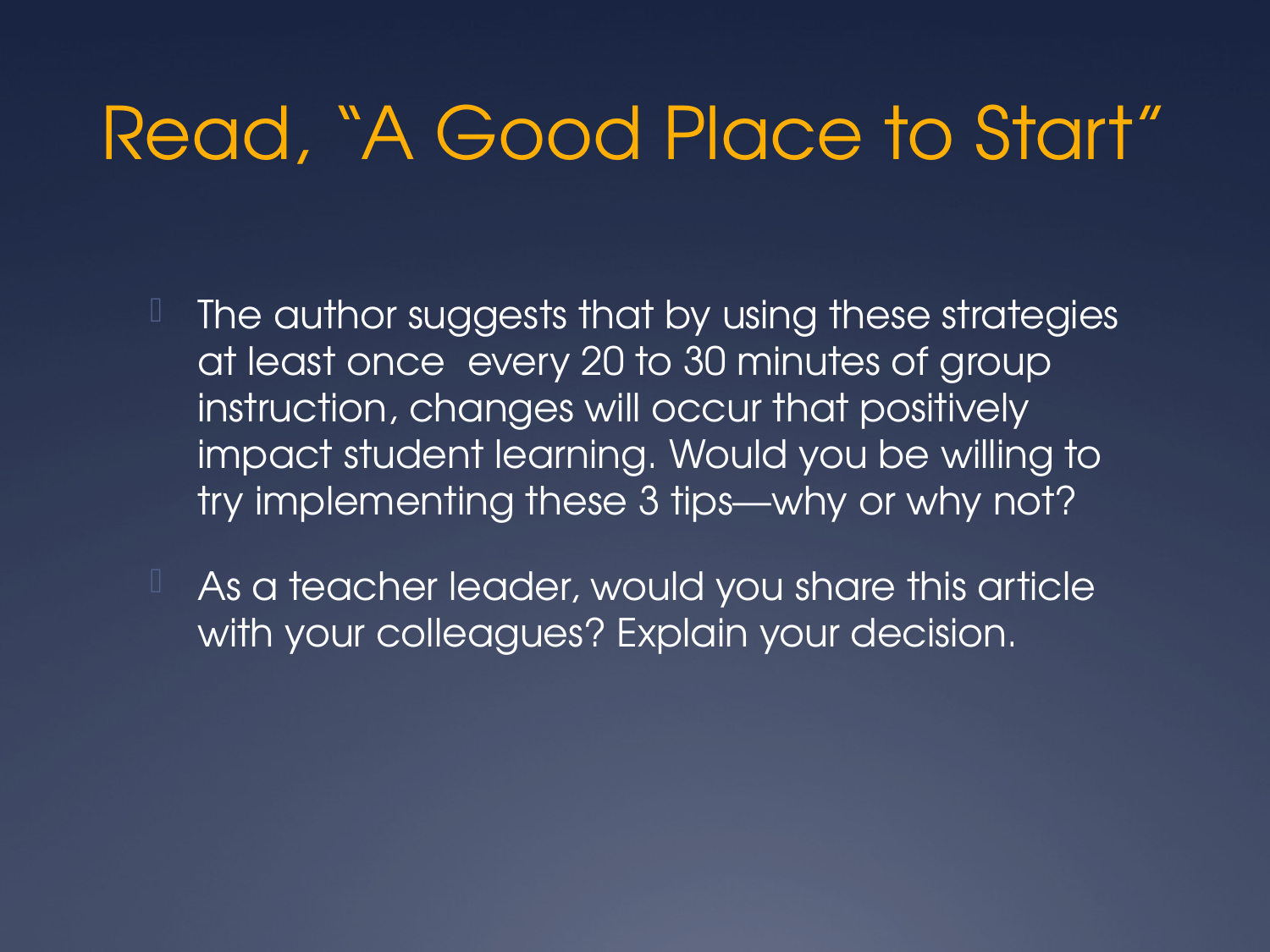

# Read, “A Good Place to Start”
The author suggests that by using these strategies at least once  every 20 to 30 minutes of group instruction, changes will occur that positively impact student learning. Would you be willing to try implementing these 3 tips—why or why not?
As a teacher leader, would you share this article with your colleagues? Explain your decision.